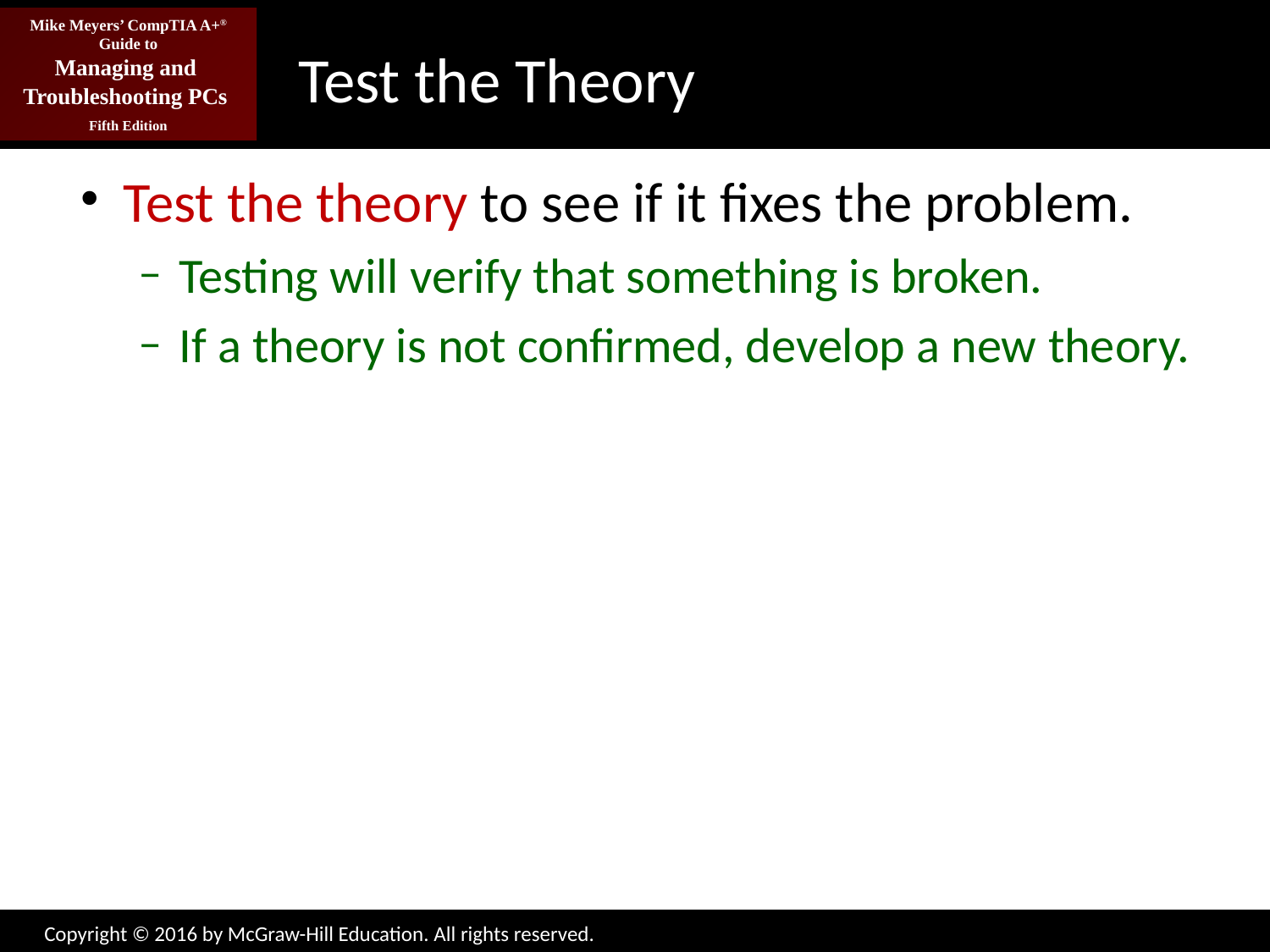

# Test the Theory
Test the theory to see if it fixes the problem.
Testing will verify that something is broken.
If a theory is not confirmed, develop a new theory.